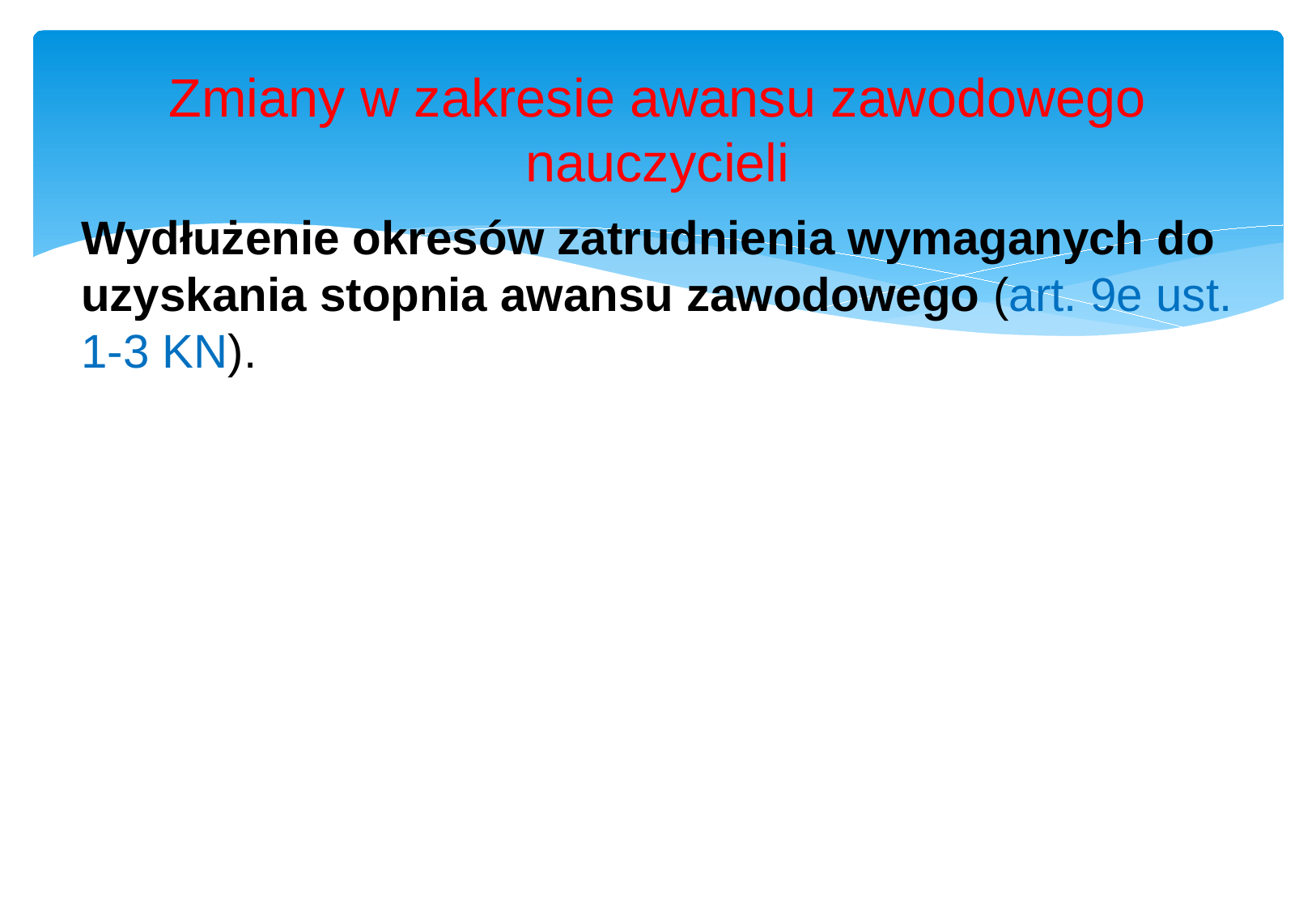

# Zmiany w zakresie awansu zawodowego nauczycieli

Wydłużenie okresów zatrudnienia wymaganych do uzyskania stopnia awansu zawodowego (art. 9e ust. 1-3 KN).